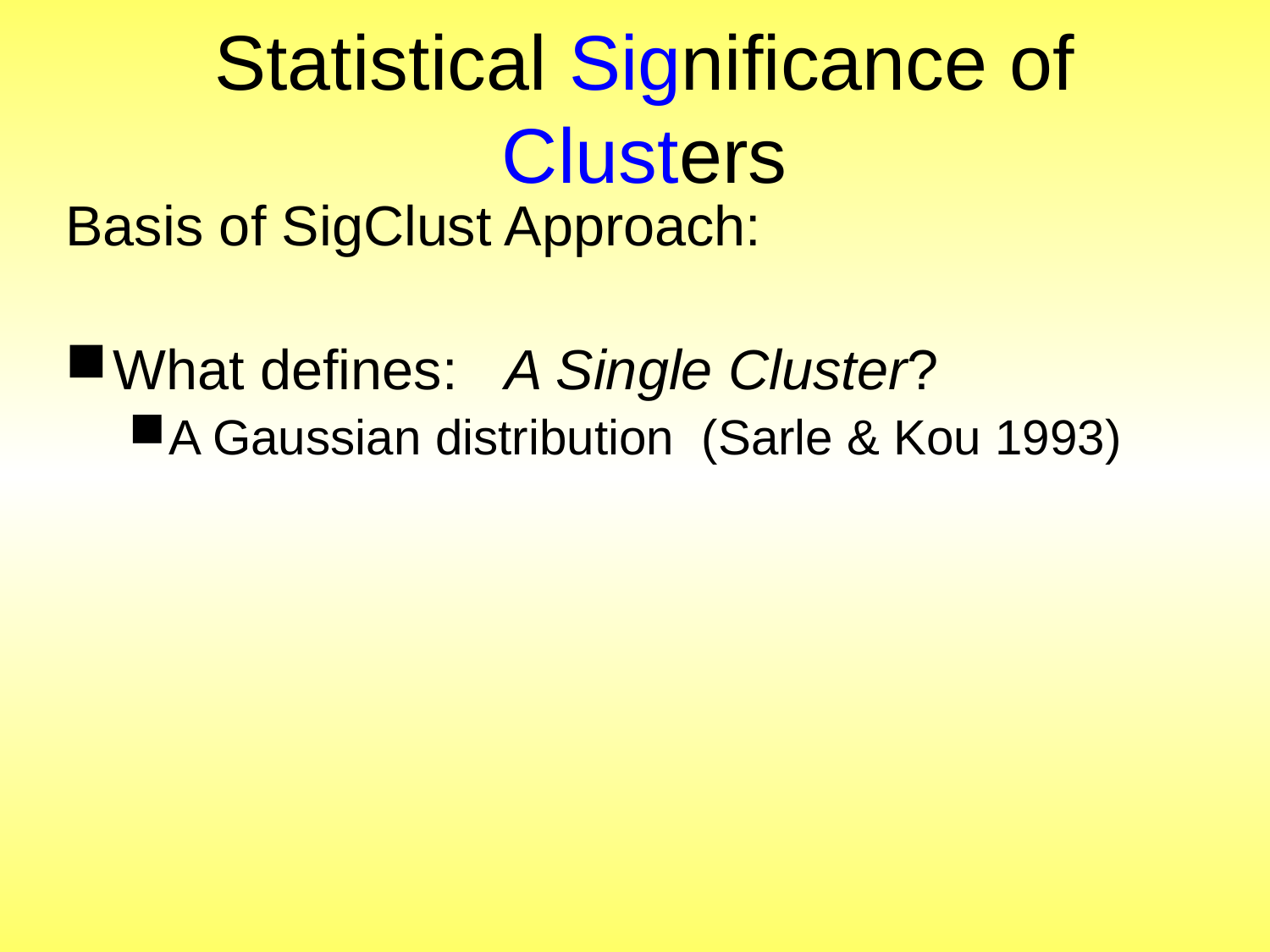

# Statistical Significance of Clusters
Basis of SigClust Approach:

What defines:   A Single Cluster?
A Gaussian distribution  (Sarle & Kou 1993)